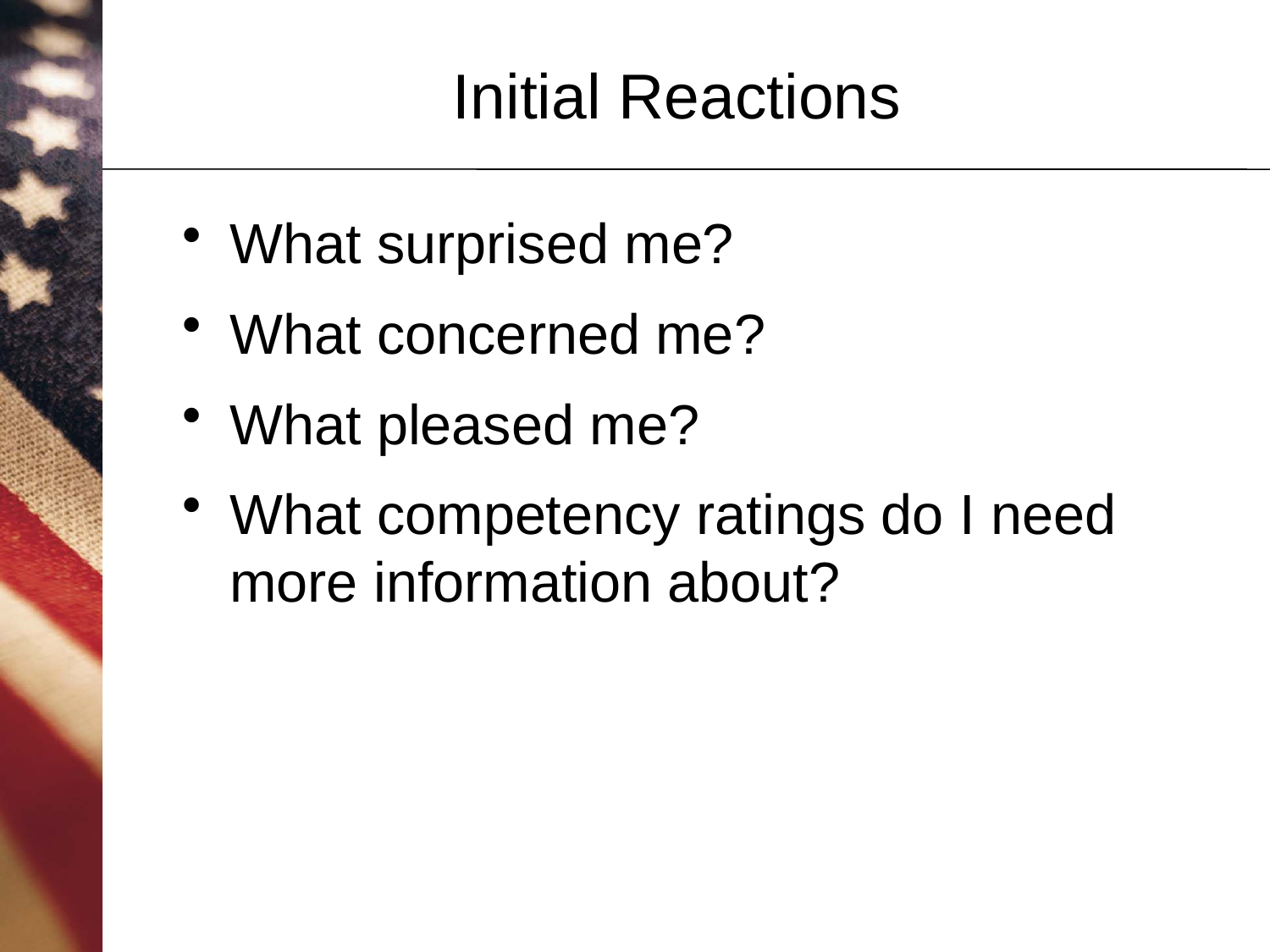

Initial Reactions
What surprised me?
What concerned me?
What pleased me?
What competency ratings do I need more information about?